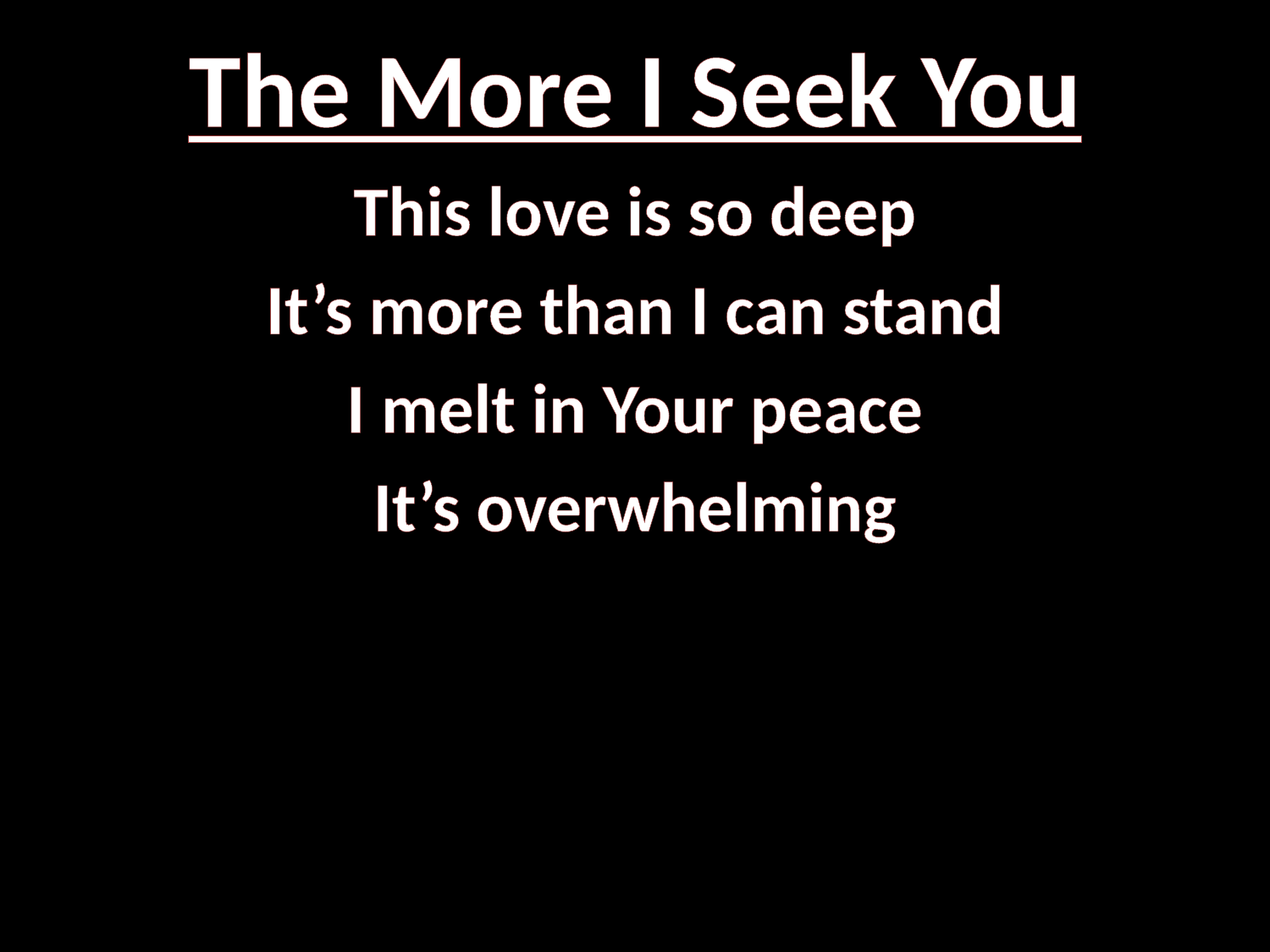

# The More I Seek You
This love is so deep
It’s more than I can stand
I melt in Your peace
It’s overwhelming